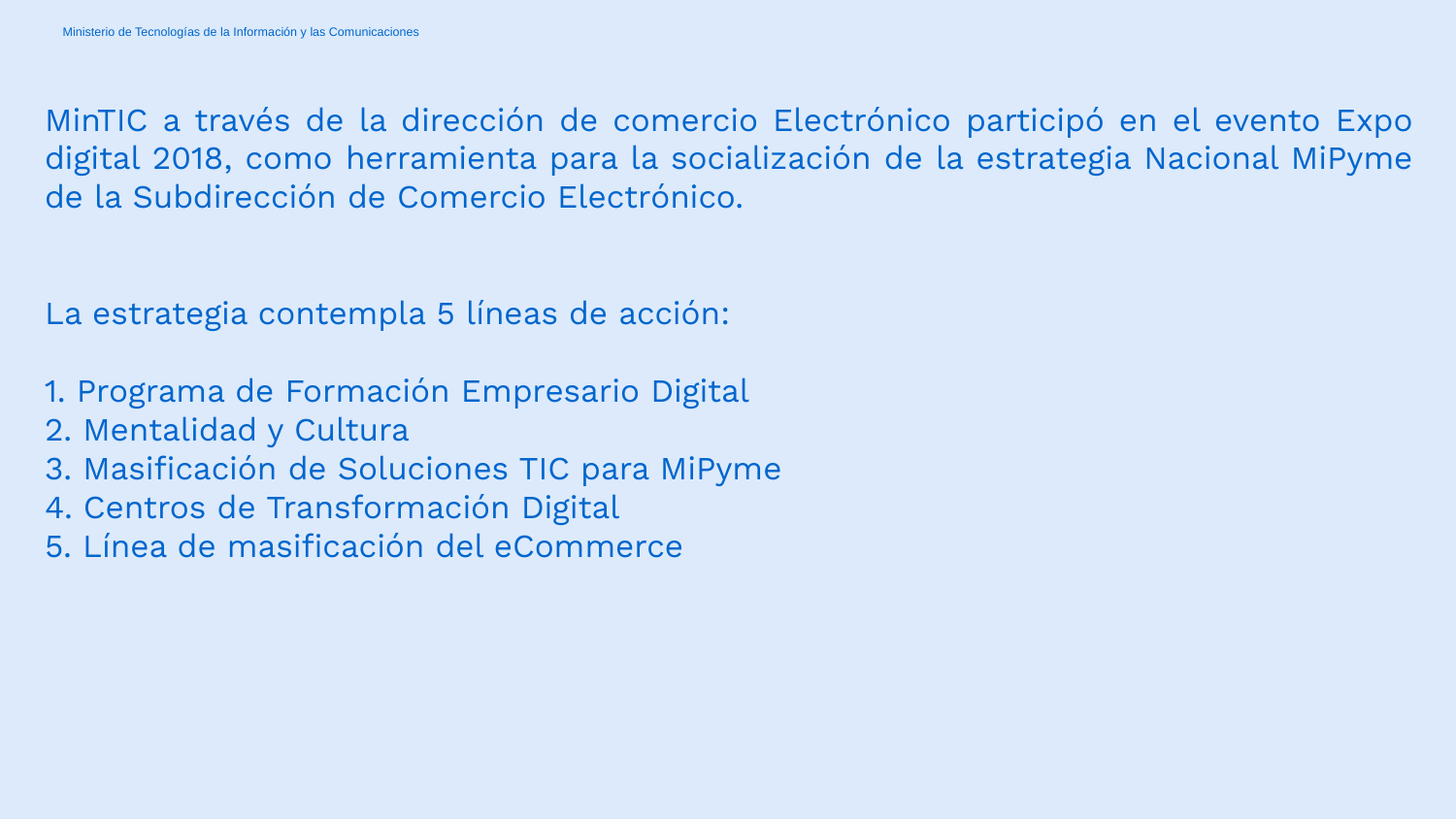

MinTIC a través de la dirección de comercio Electrónico participó en el evento Expo digital 2018, como herramienta para la socialización de la estrategia Nacional MiPyme de la Subdirección de Comercio Electrónico.

La estrategia contempla 5 líneas de acción:

1. Programa de Formación Empresario Digital
2. Mentalidad y Cultura
3. Masificación de Soluciones TIC para MiPyme
4. Centros de Transformación Digital
5. Línea de masificación del eCommerce